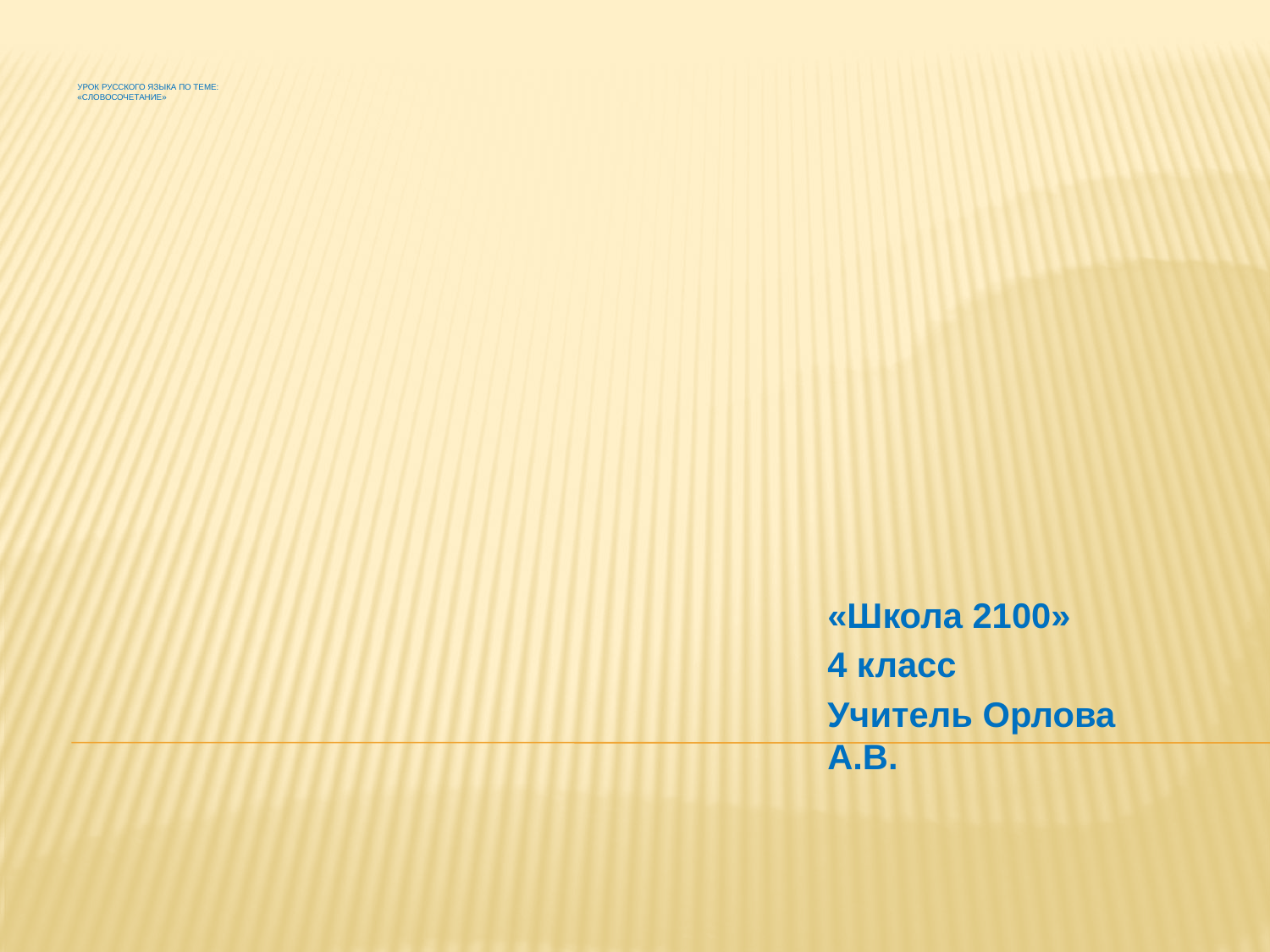

# Урок русского языка по теме: «Словосочетание»
«Школа 2100»
4 класс
Учитель Орлова А.В.